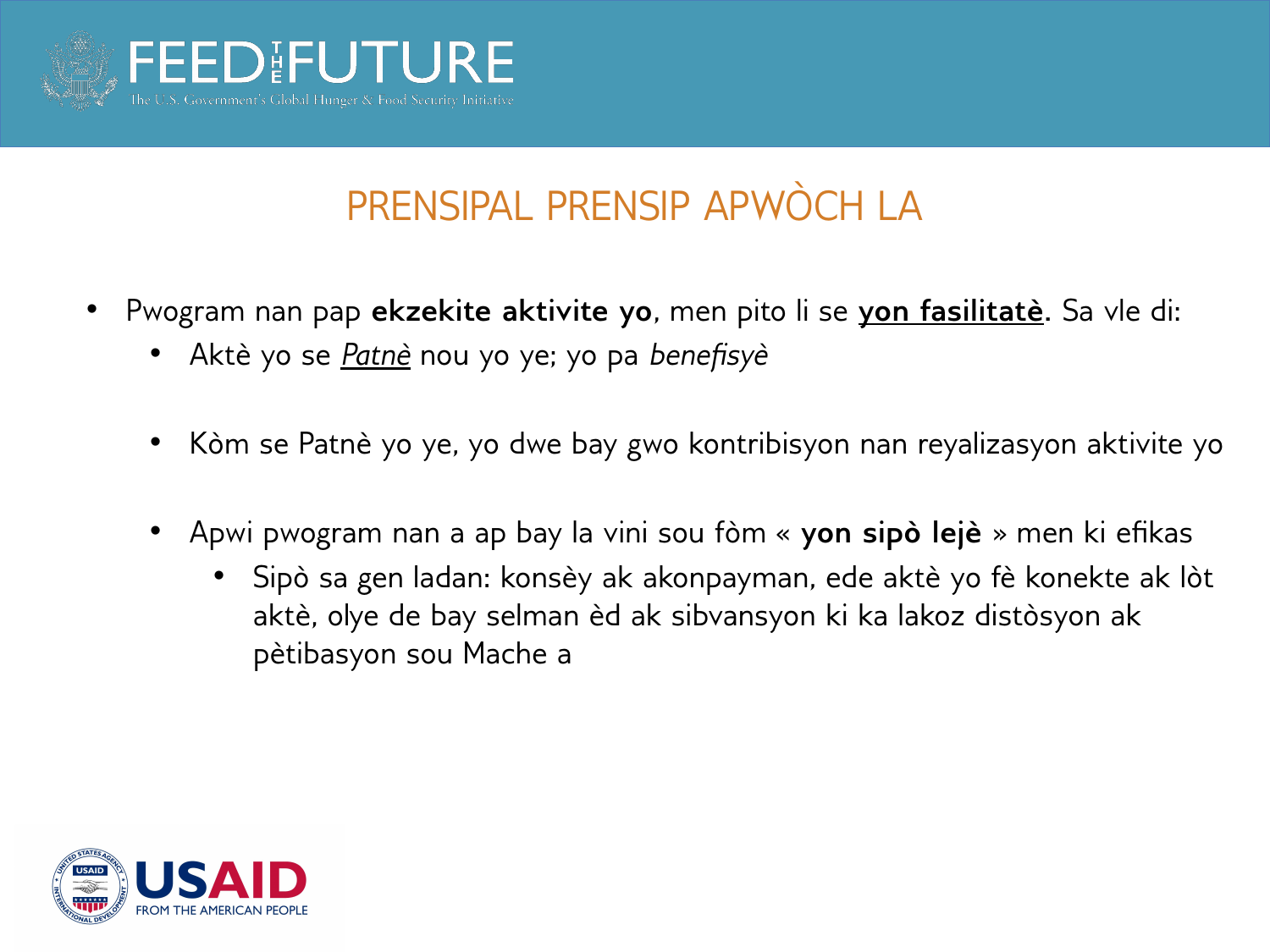

# PRENSIPAL PRENSIP APWÒCH LA
Pwogram nan pap ekzekite aktivite yo, men pito li se yon fasilitatè. Sa vle di:
Aktè yo se Patnè nou yo ye; yo pa benefisyè

Kòm se Patnè yo ye, yo dwe bay gwo kontribisyon nan reyalizasyon aktivite yo

Apwi pwogram nan a ap bay la vini sou fòm « yon sipò lejè » men ki efikas
Sipò sa gen ladan: konsèy ak akonpayman, ede aktè yo fè konekte ak lòt aktè, olye de bay selman èd ak sibvansyon ki ka lakoz distòsyon ak pètibasyon sou Mache a